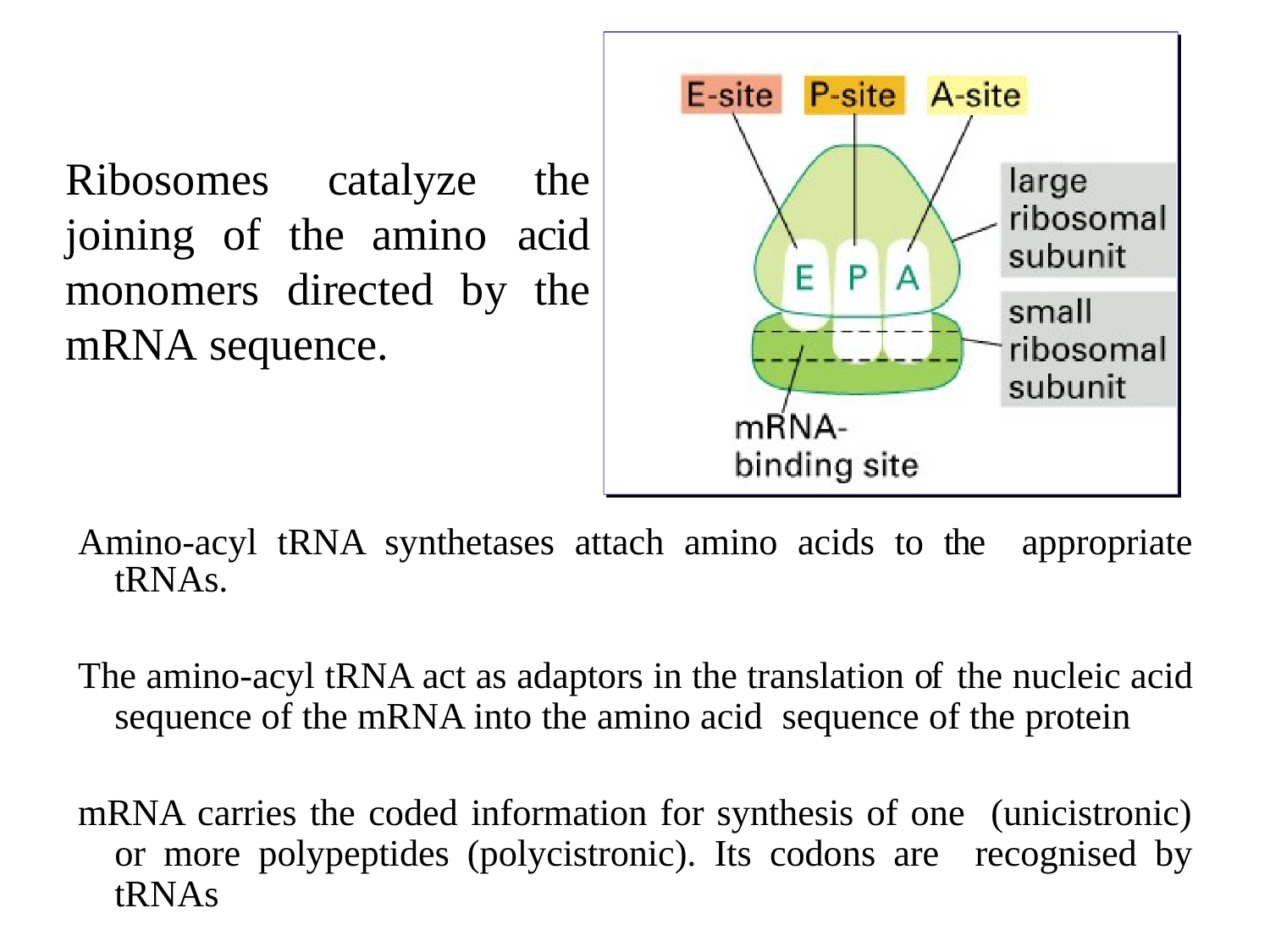

Ribosomes catalyze the joining of the amino acid monomers directed by the mRNA sequence.

Amino-acyl tRNA synthetases attach amino acids to the  appropriate tRNAs.

The amino-acyl tRNA act as adaptors in the translation of  the nucleic acid sequence of the mRNA into the amino acid  sequence of the protein

mRNA carries the coded information for synthesis of one  (unicistronic) or more polypeptides (polycistronic). Its codons are  recognised by tRNAs